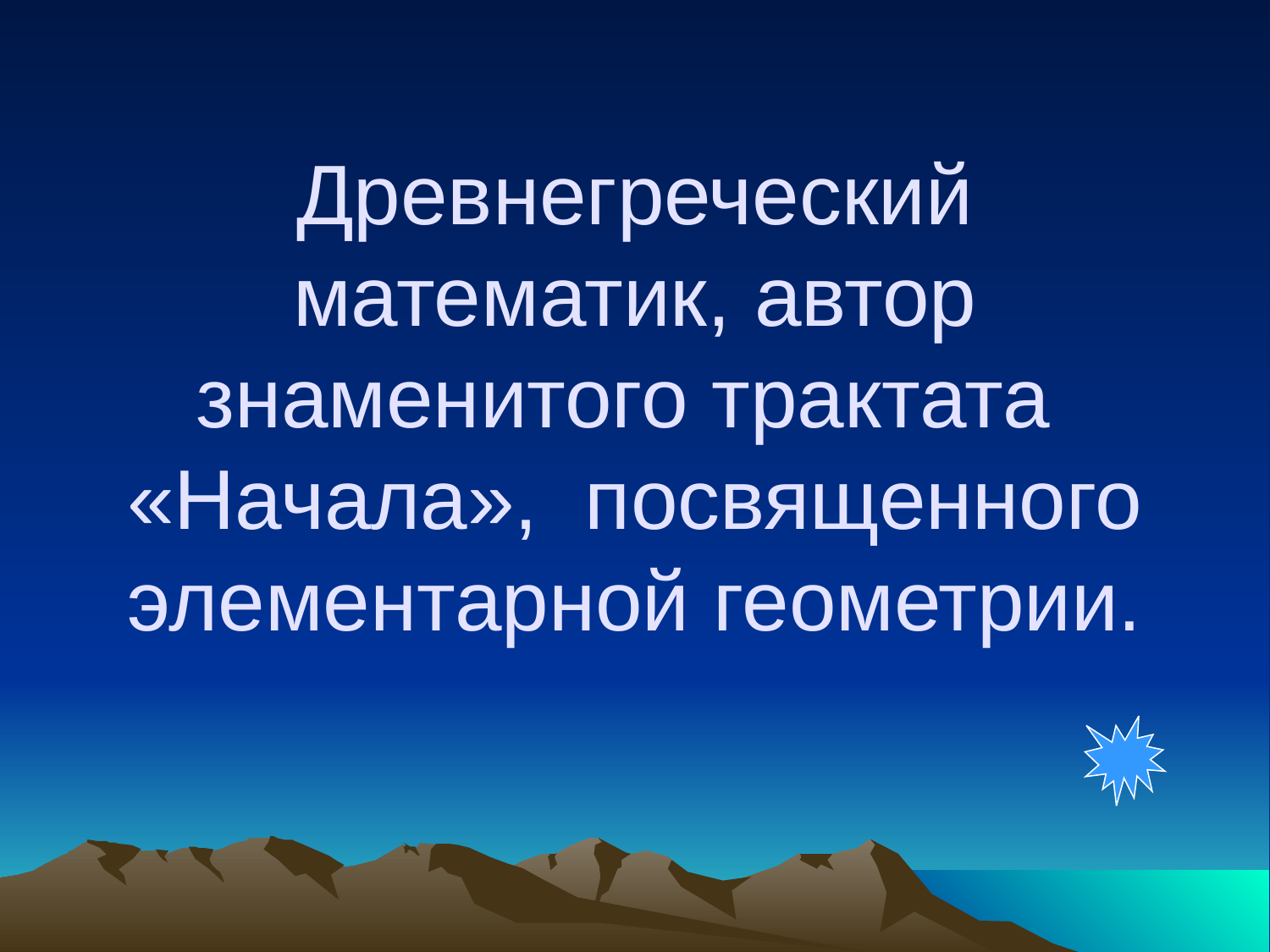

# Древнегреческий математик, автор знаменитого трактата  «Начала»,  посвященного элементарной геометрии.